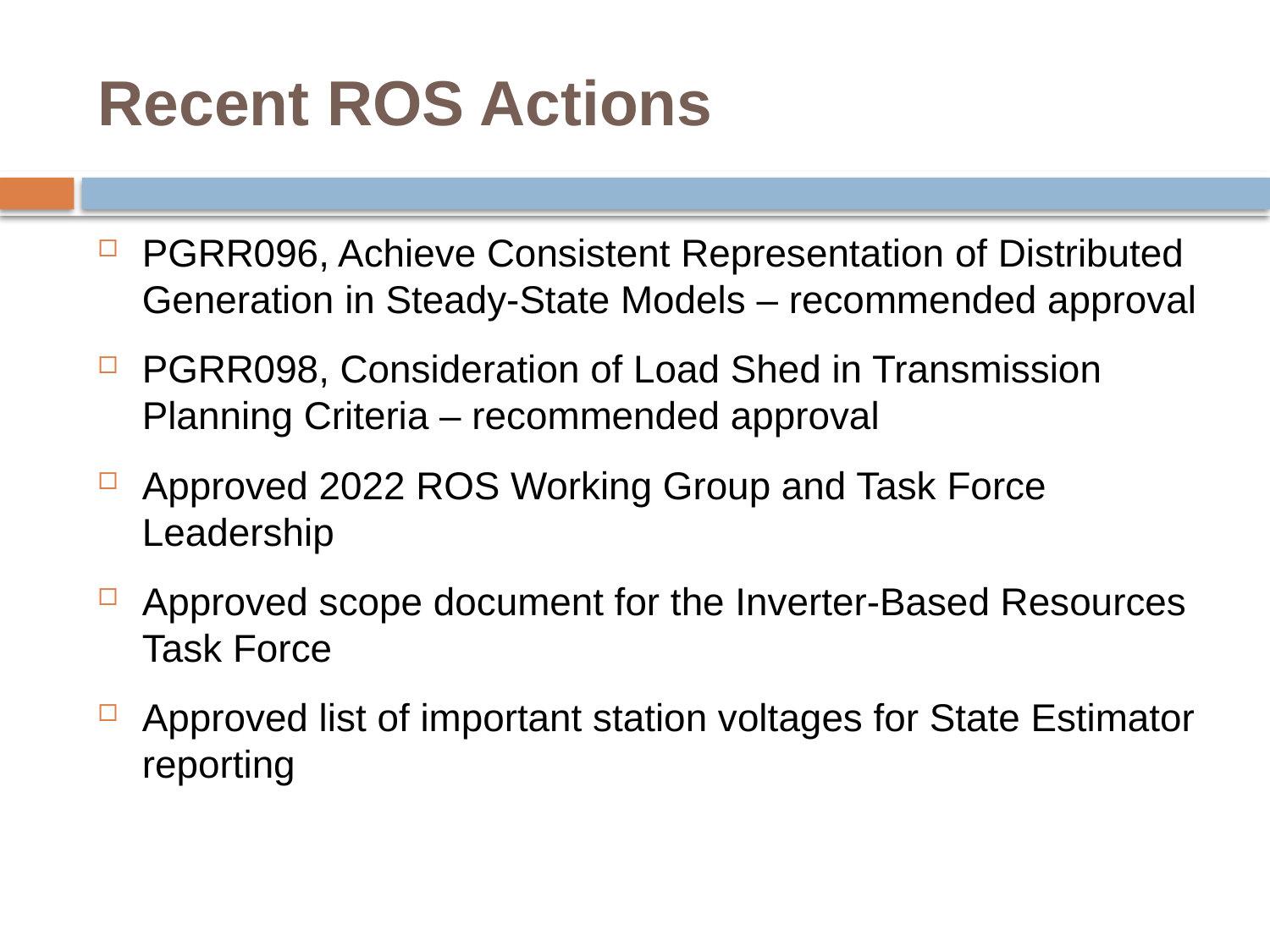

# Recent ROS Actions
PGRR096, Achieve Consistent Representation of Distributed Generation in Steady-State Models – recommended approval
PGRR098, Consideration of Load Shed in Transmission Planning Criteria – recommended approval
Approved 2022 ROS Working Group and Task Force Leadership
Approved scope document for the Inverter-Based Resources Task Force
Approved list of important station voltages for State Estimator reporting